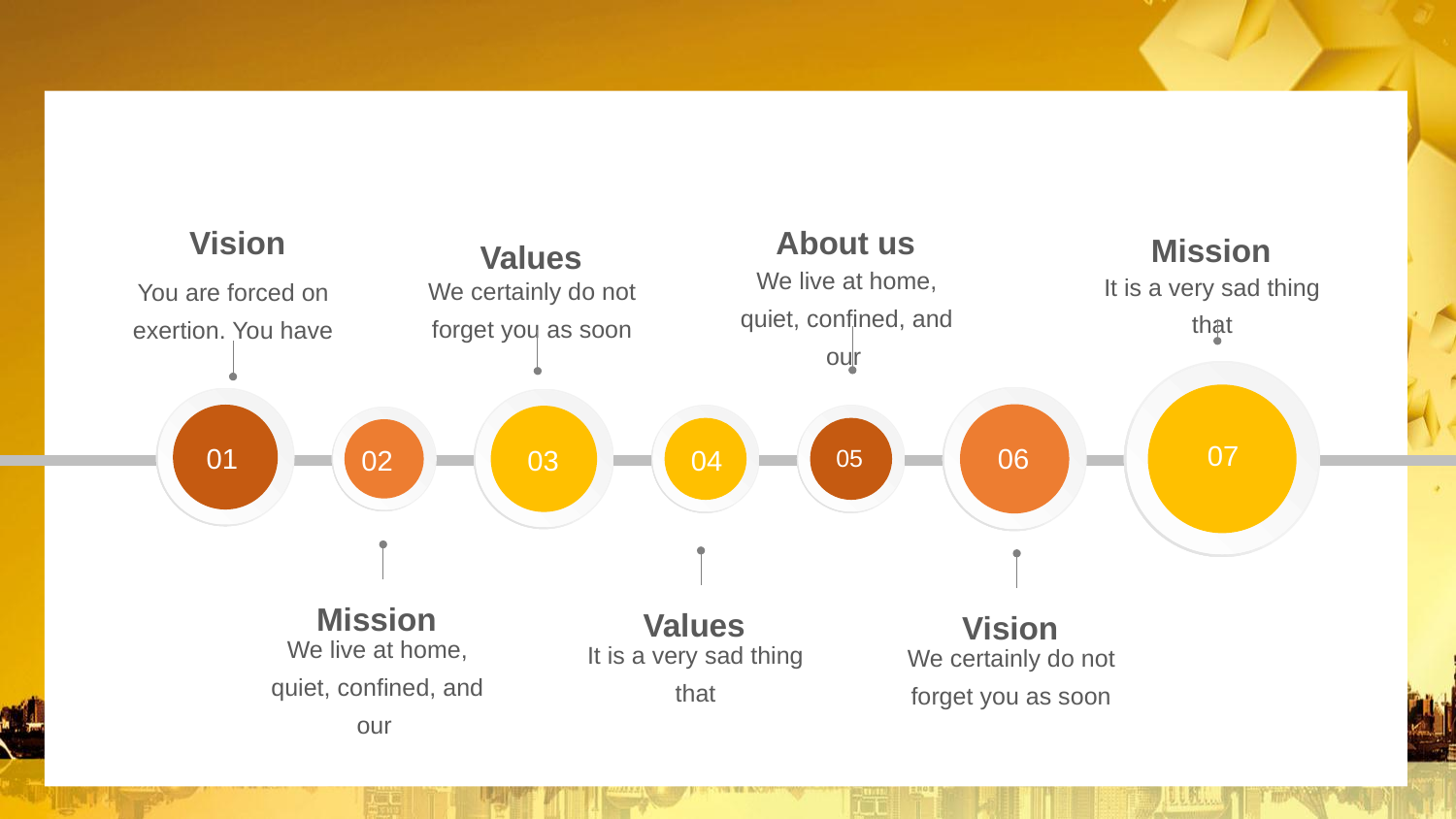

#
Vision
You are forced on exertion. You have
About us
We live at home, quiet, confined, and our
Mission
It is a very sad thing that
Values
We certainly do not forget you as soon

07

06

01

03

04

05

02

Mission
We live at home, quiet, confined, and our
Values
It is a very sad thing that
Vision
We certainly do not forget you as soon